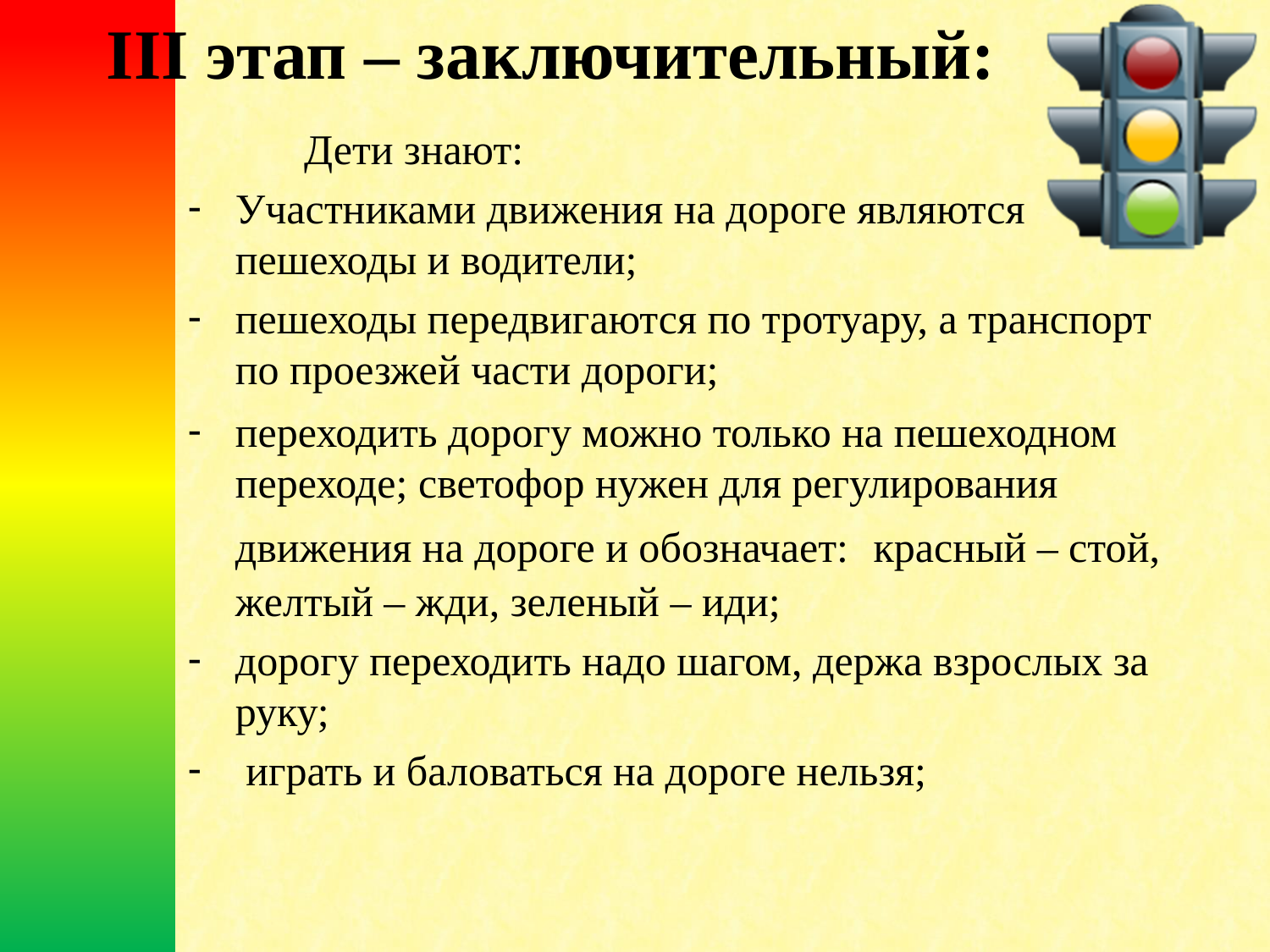

# III этап – заключительный:
           Дети знают:
Участниками движения на дороге являются пешеходы и водители;
пешеходы передвигаются по тротуару, а транспорт по проезжей части дороги;
переходить дорогу можно только на пешеходном переходе; светофор нужен для регулирования движения на дороге и обозначает:  красный – стой, желтый – жди, зеленый – иди;
дорогу переходить надо шагом, держа взрослых за руку;
 играть и баловаться на дороге нельзя;